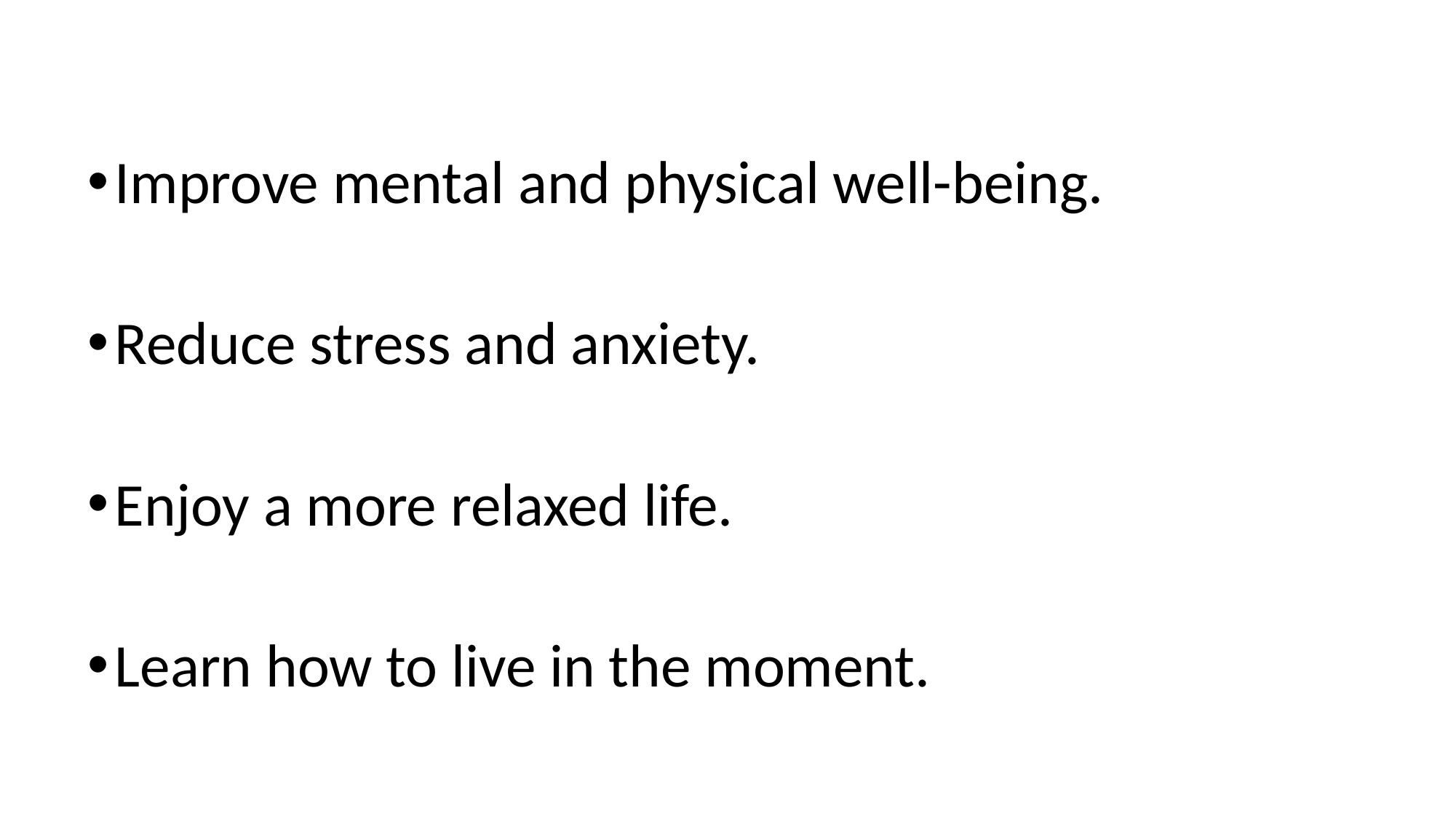

Improve mental and physical well-being.

Reduce stress and anxiety.

Enjoy a more relaxed life.

Learn how to live in the moment.